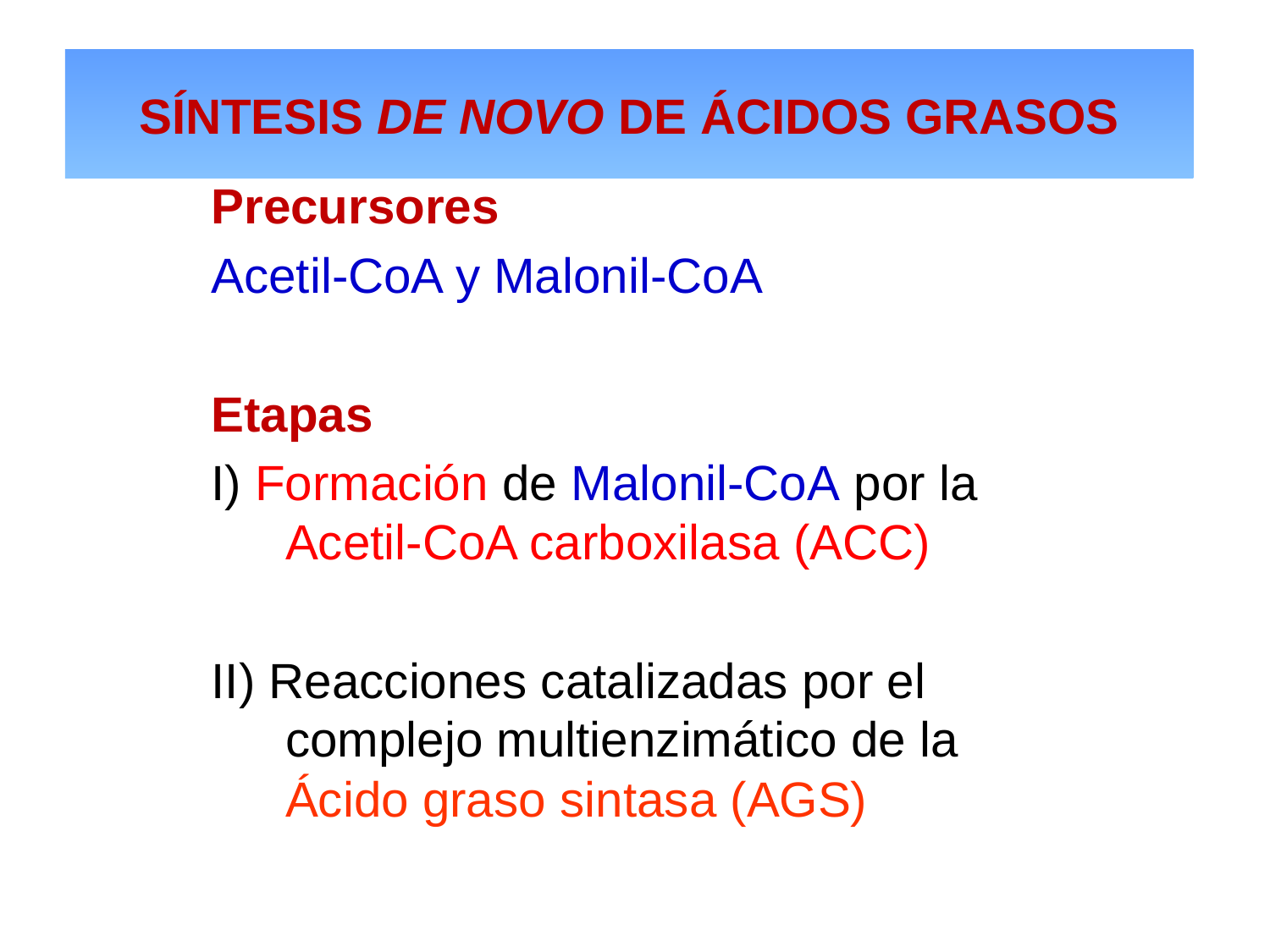

SÍNTESIS DE NOVO DE ÁCIDOS GRASOS
Precursores
Acetil-CoA y Malonil-CoA

Etapas
I) Formación de Malonil-CoA por la Acetil-CoA carboxilasa (ACC)

II) Reacciones catalizadas por el complejo multienzimático de la Ácido graso sintasa (AGS)